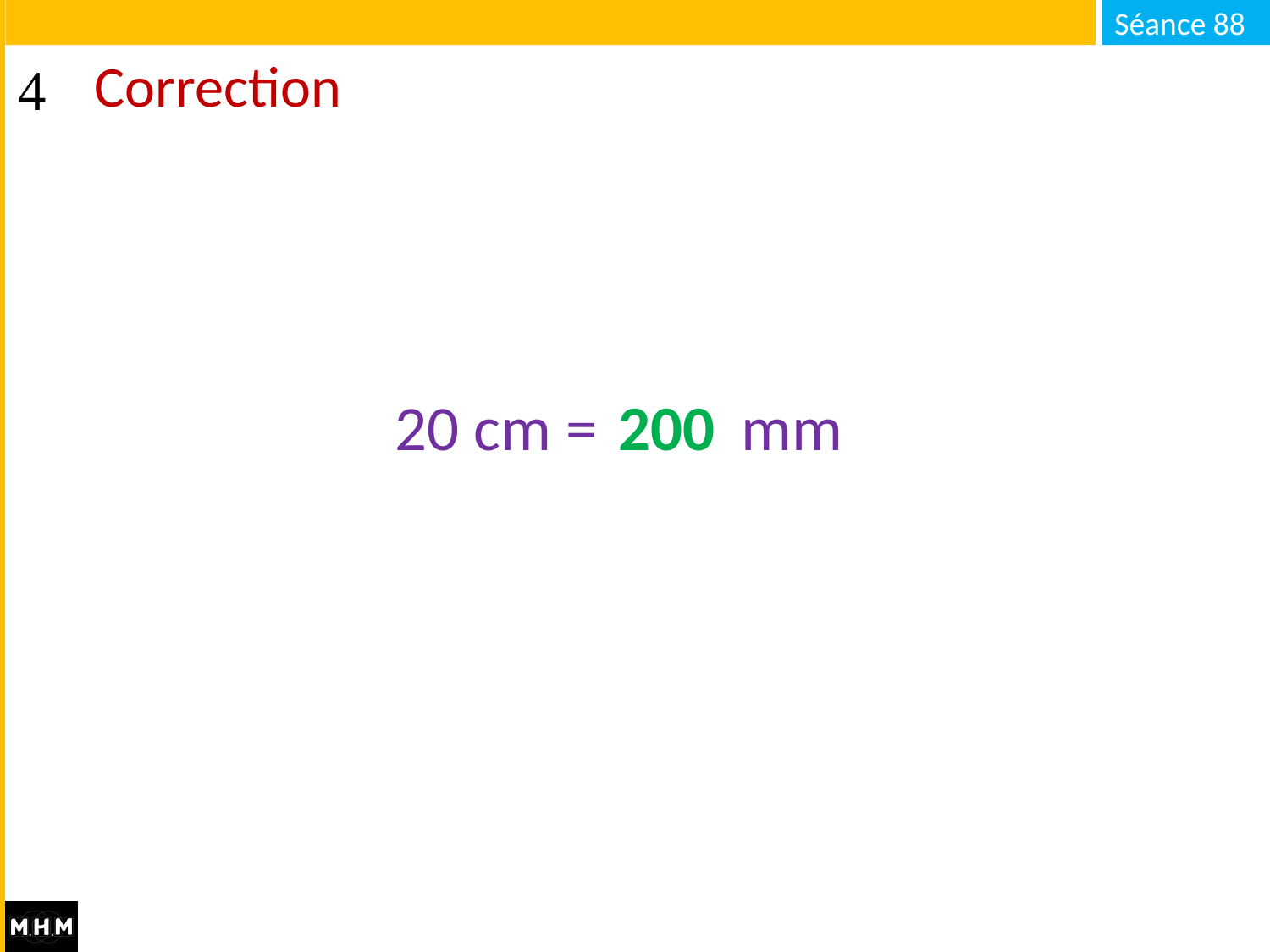

# Correction
200
20 cm =  …     mm